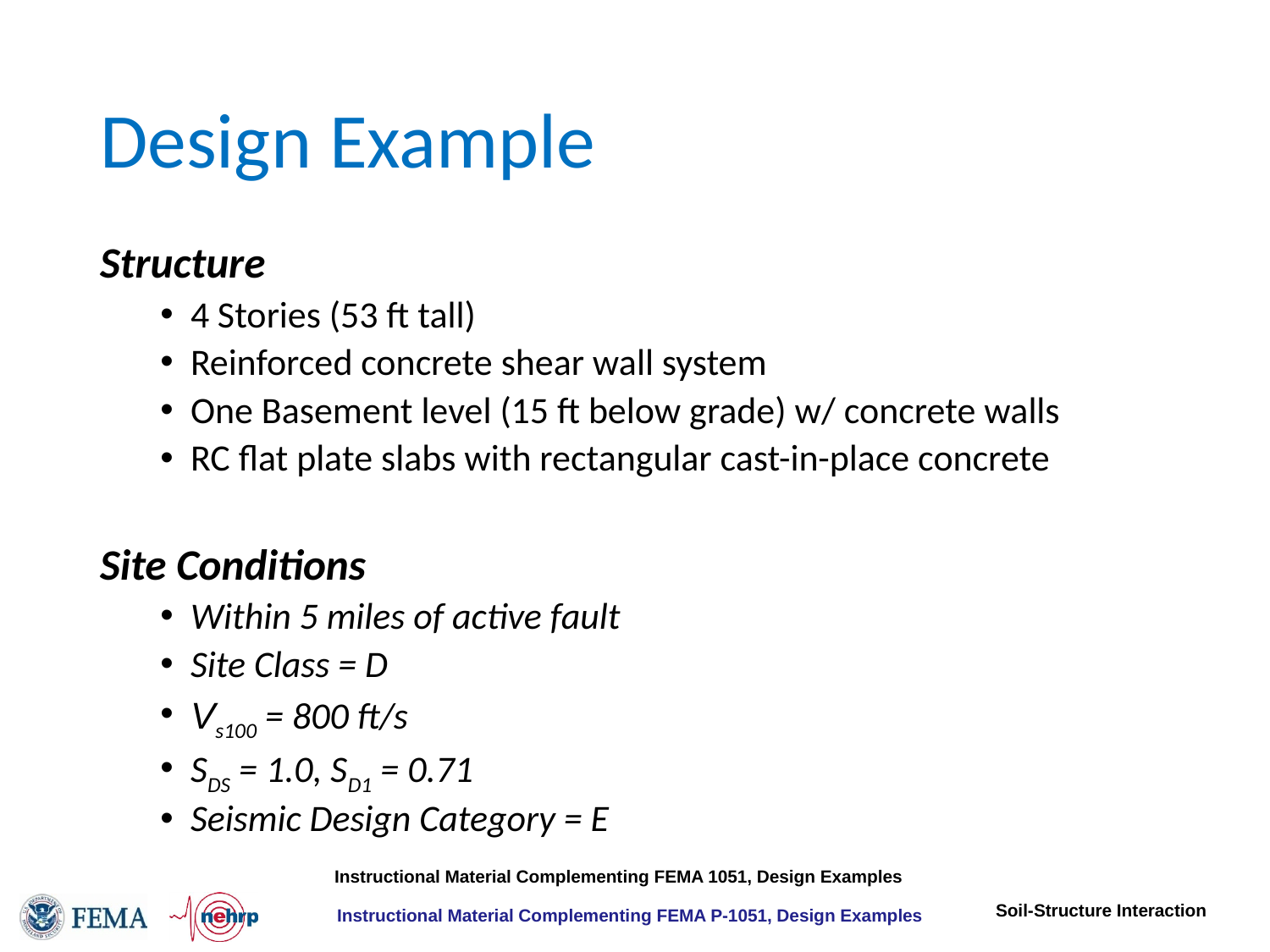

# Design Example
Structure
4 Stories (53 ft tall)
Reinforced concrete shear wall system
One Basement level (15 ft below grade) w/ concrete walls
RC flat plate slabs with rectangular cast-in-place concrete

Site Conditions
Within 5 miles of active fault
Site Class = D
Vs100 = 800 ft/s
SDS = 1.0, SD1 = 0.71
Seismic Design Category = E
Instructional Material Complementing FEMA 1051, Design Examples
Soil-Structure Interaction